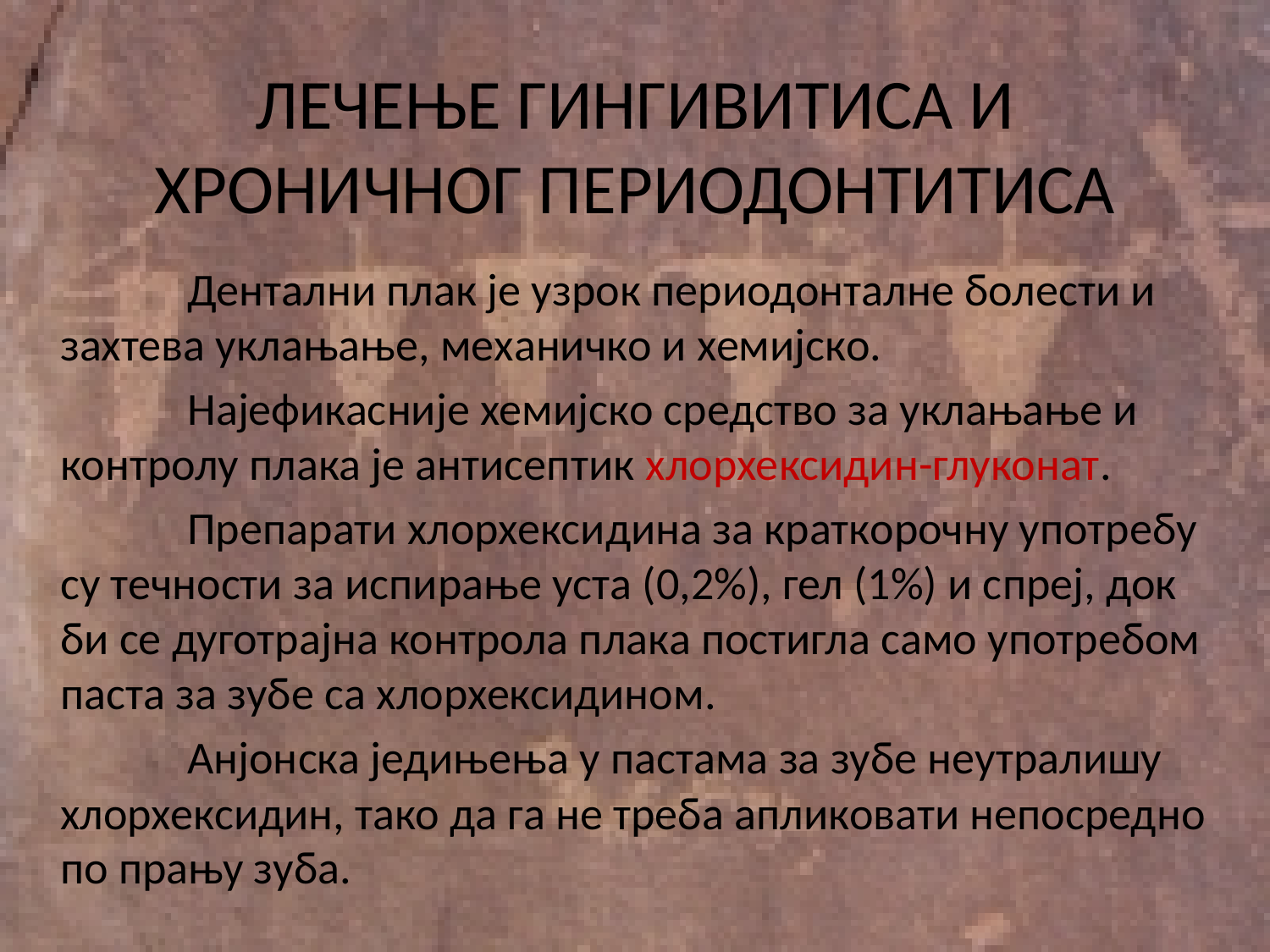

# ЛЕЧЕЊЕ ГИНГИВИТИСА И ХРОНИЧНОГ ПЕРИОДОНТИТИСА
		Дентални плак је узрок периодонталне болести и захтева уклањање, механичко и хемијско.
		Најефикасније хемијско средство за уклањање и контролу плака је антисептик хлорхексидин-глуконат.
		Препарати хлорхексидина за краткорочну употребу су течности за испирање уста (0,2%), гел (1%) и спреј, док би се дуготрајна контрола плака постигла само употребом паста за зубе са хлорхексидином.
		Анјонска једињења у пастама за зубе неутралишу хлорхексидин, тако да га не треба апликовати непосредно по прању зуба.